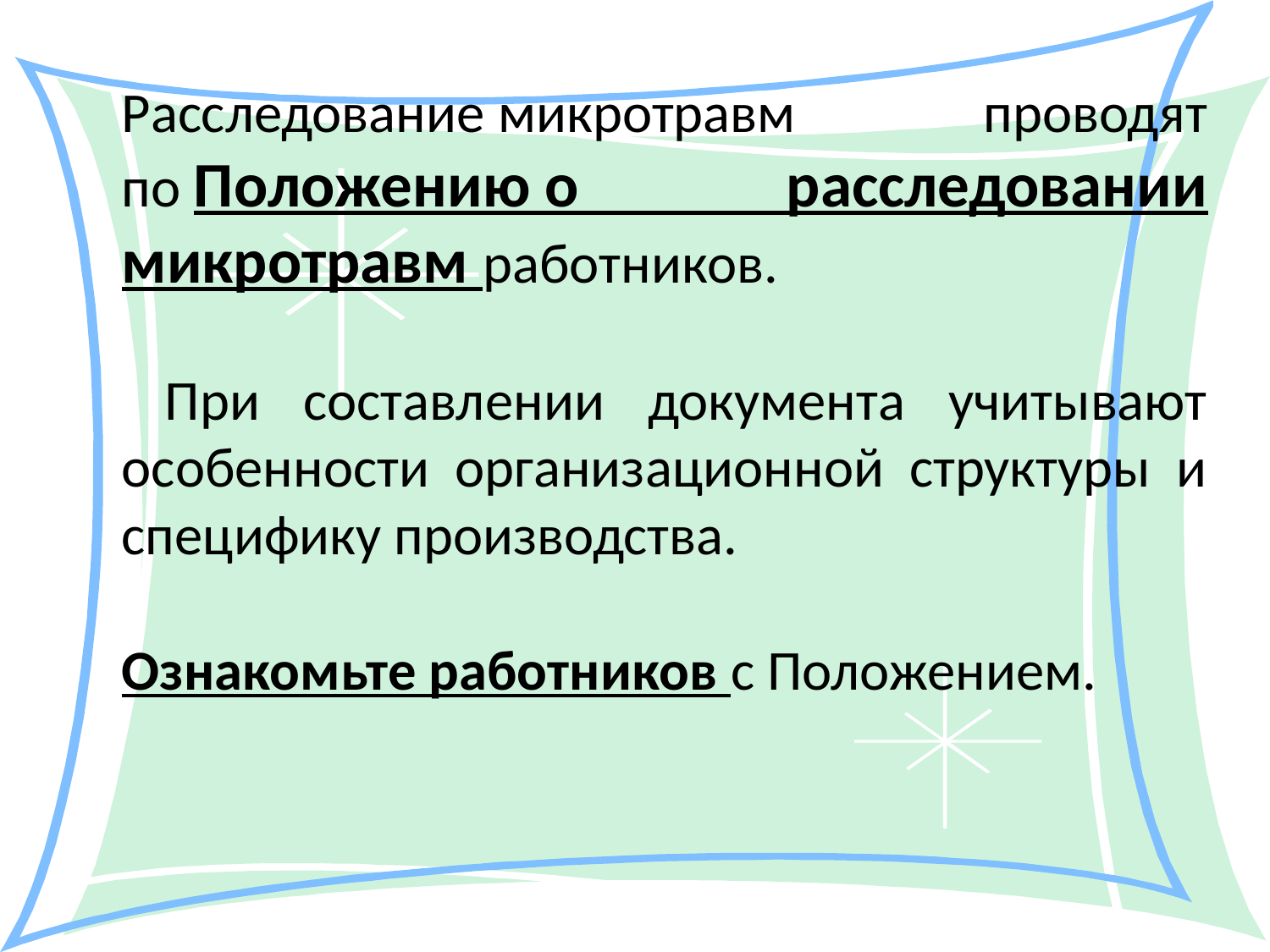

Расследование микротравм проводят по Положению о расследовании микротравм работников.

 При составлении документа учитывают особенности организационной структуры и специфику производства.

Ознакомьте работников с Положением.